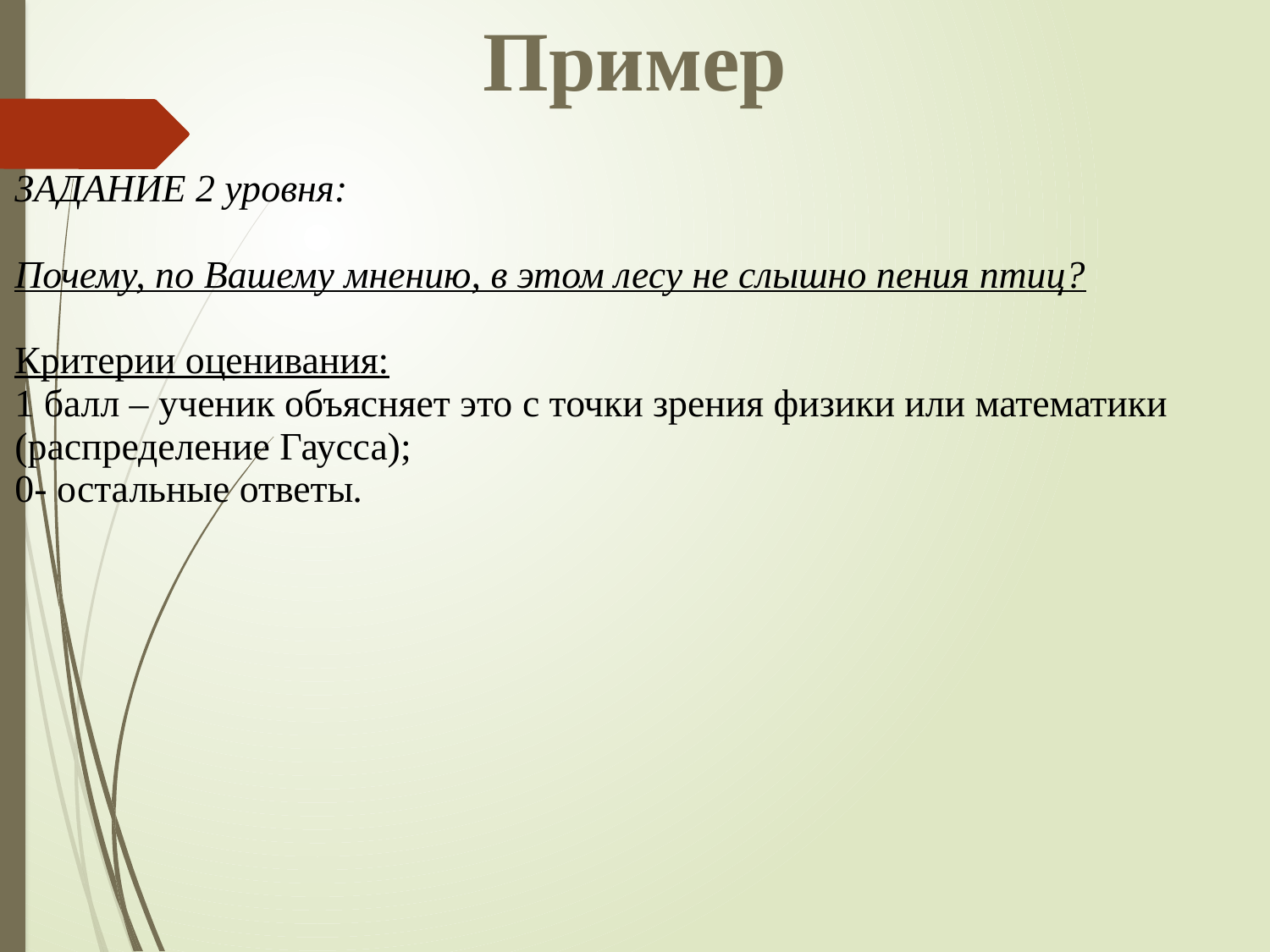

Пример

| ЗАДАНИЕ 2 уровня: Почему, по Вашему мнению, в этом лесу не слышно пения птиц? Критерии оценивания: 1 балл – ученик объясняет это с точки зрения физики или математики (распределение Гаусса); 0- остальные ответы. |
| --- |